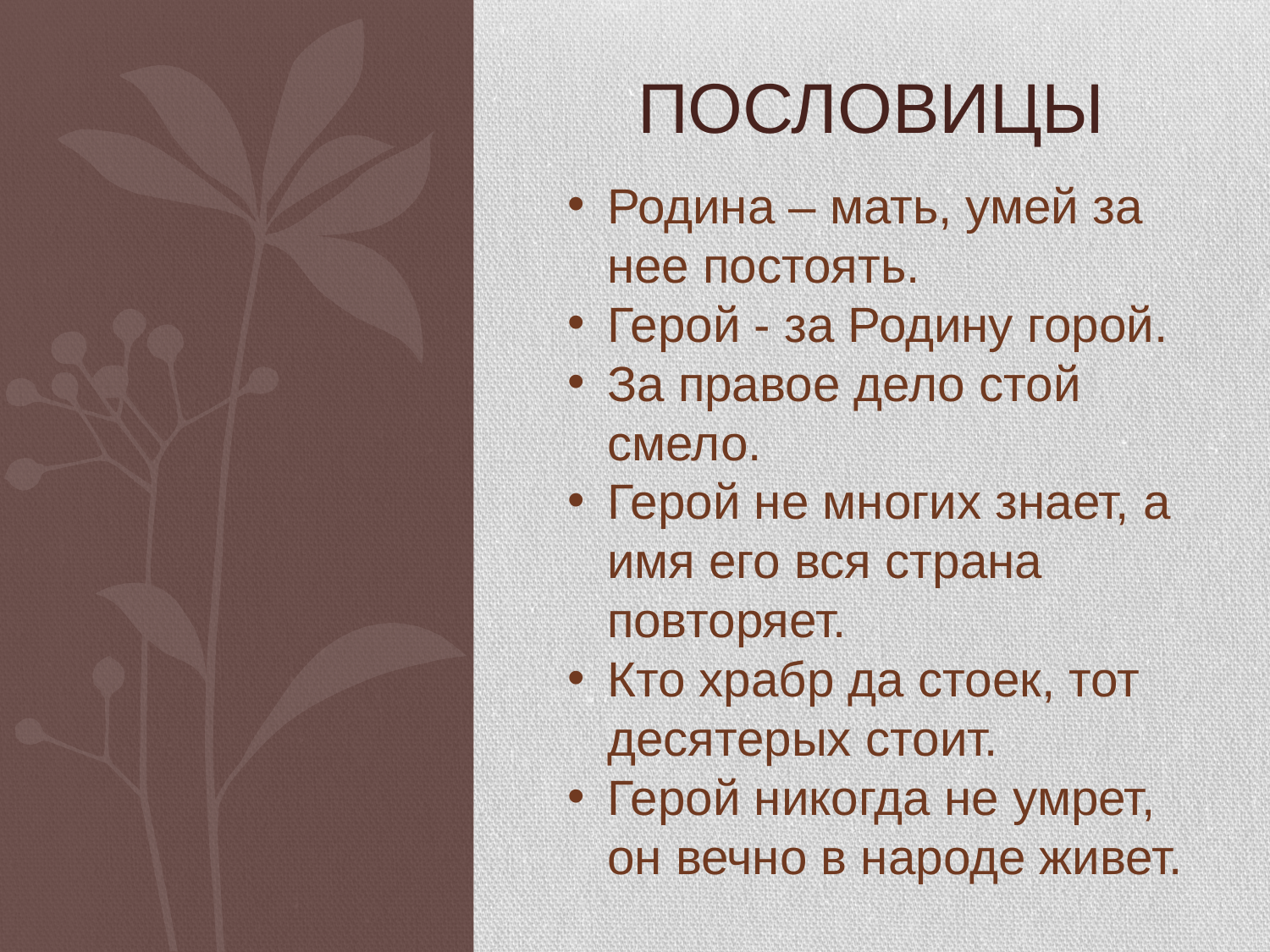

# ПОСЛОВИЦЫ
Родина – мать, умей за нее постоять.
Герой - за Родину горой.
За правое дело стой смело.
Герой не многих знает, а имя его вся страна повторяет.
Кто храбр да стоек, тот десятерых стоит.
Герой никогда не умрет, он вечно в народе живет.